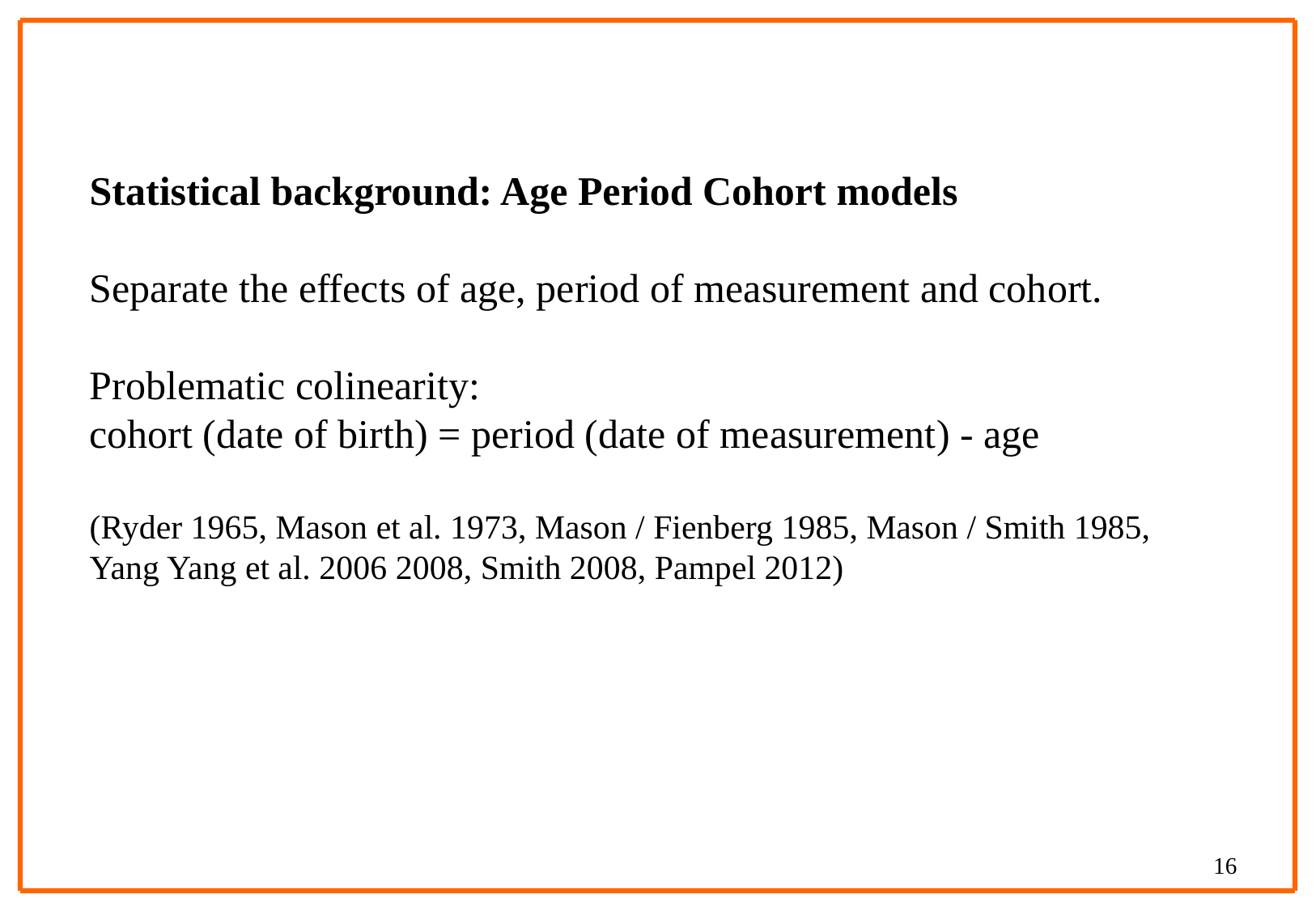

Statistical background: Age Period Cohort models

Separate the effects of age, period of measurement and cohort.

Problematic colinearity:
cohort (date of birth) = period (date of measurement) - age

(Ryder 1965, Mason et al. 1973, Mason / Fienberg 1985, Mason / Smith 1985,
Yang Yang et al. 2006 2008, Smith 2008, Pampel 2012)

16